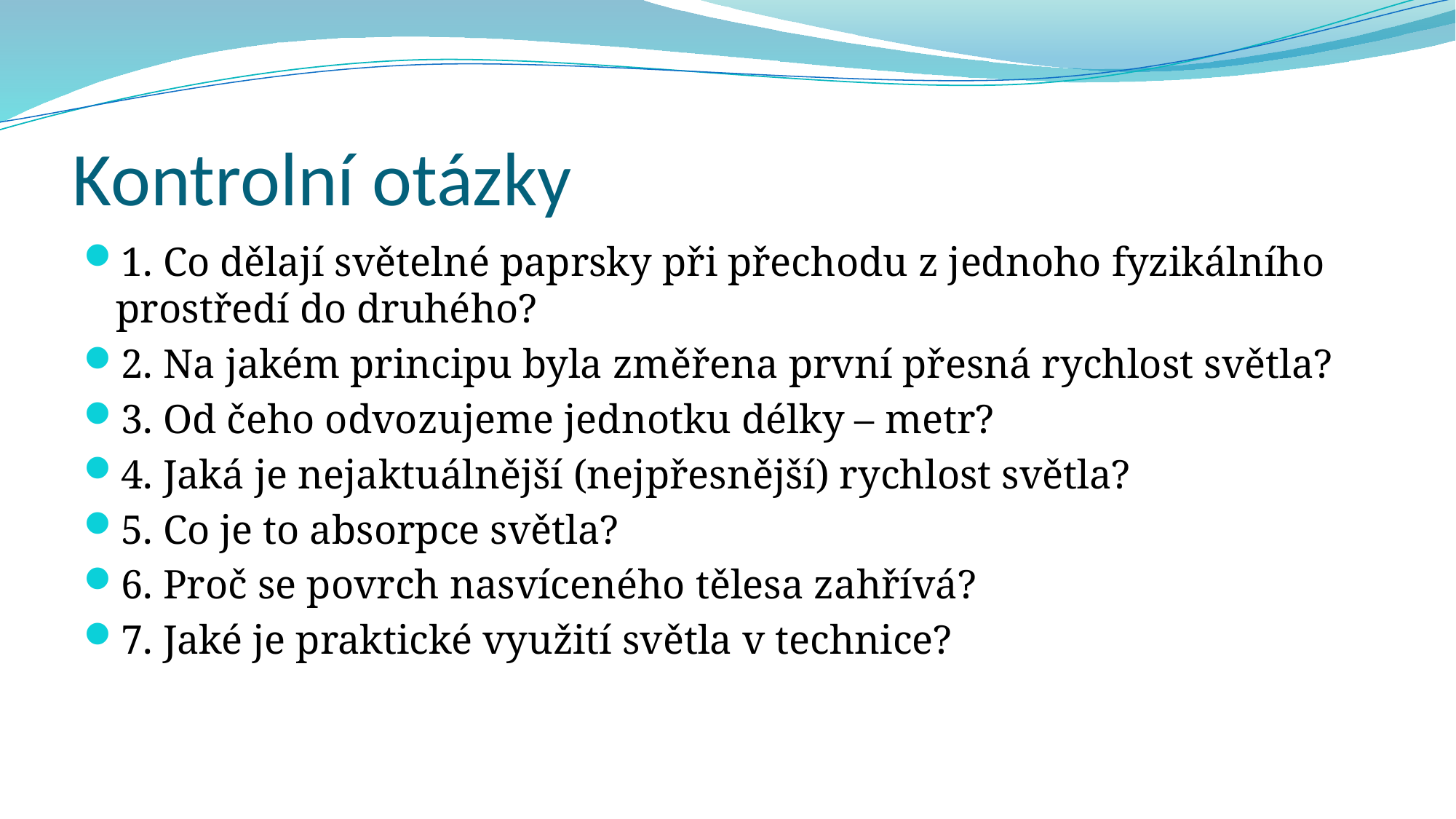

# Kontrolní otázky
1. Co dělají světelné paprsky při přechodu z jednoho fyzikálního prostředí do druhého?
2. Na jakém principu byla změřena první přesná rychlost světla?
3. Od čeho odvozujeme jednotku délky – metr?
4. Jaká je nejaktuálnější (nejpřesnější) rychlost světla?
5. Co je to absorpce světla?
6. Proč se povrch nasvíceného tělesa zahřívá?
7. Jaké je praktické využití světla v technice?